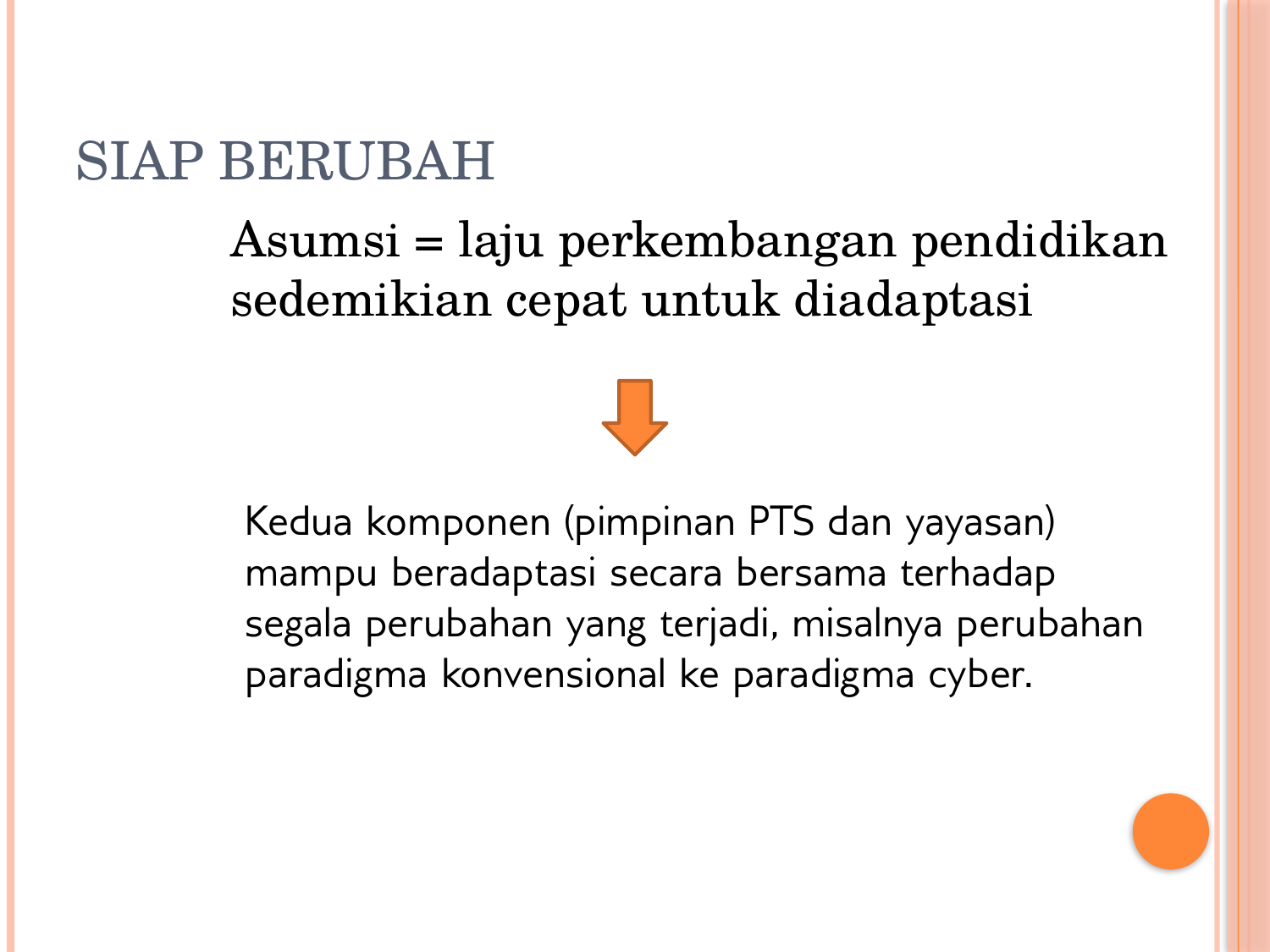

# Siap Berubah
	Asumsi = laju perkembangan pendidikan sedemikian cepat untuk diadaptasi

Kedua komponen (pimpinan PTS dan yayasan) mampu beradaptasi secara bersama terhadap segala perubahan yang terjadi, misalnya perubahan paradigma konvensional ke paradigma cyber.